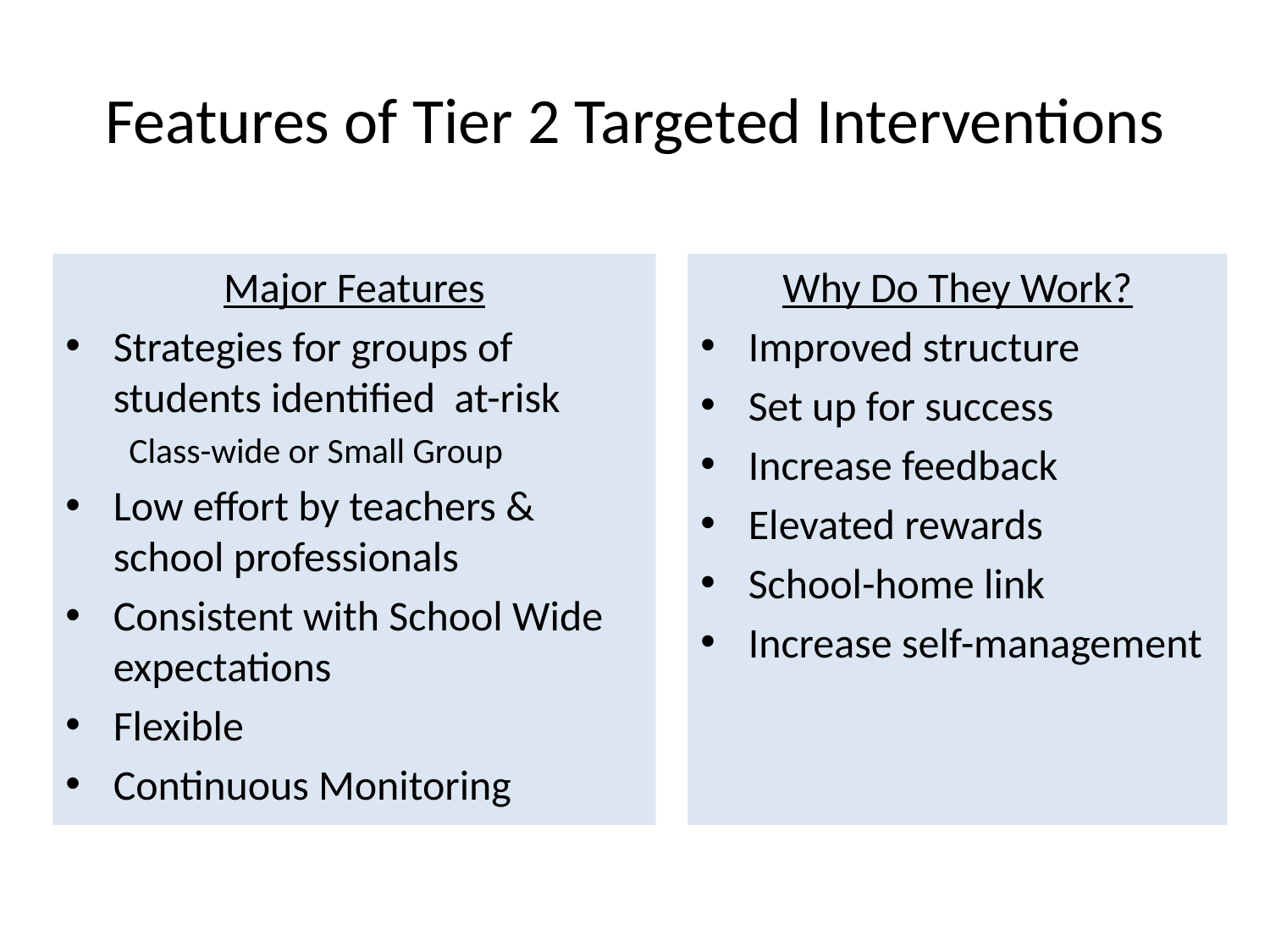

# Features of Tier 2 Targeted Interventions
Major Features
Strategies for groups of  students identified  at-risk
Class-wide or Small Group
Low effort by teachers & school professionals
Consistent with School Wide expectations
Flexible
Continuous Monitoring
Why Do They Work?
Improved structure
Set up for success
Increase feedback
Elevated rewards
School-home link
Increase self-management